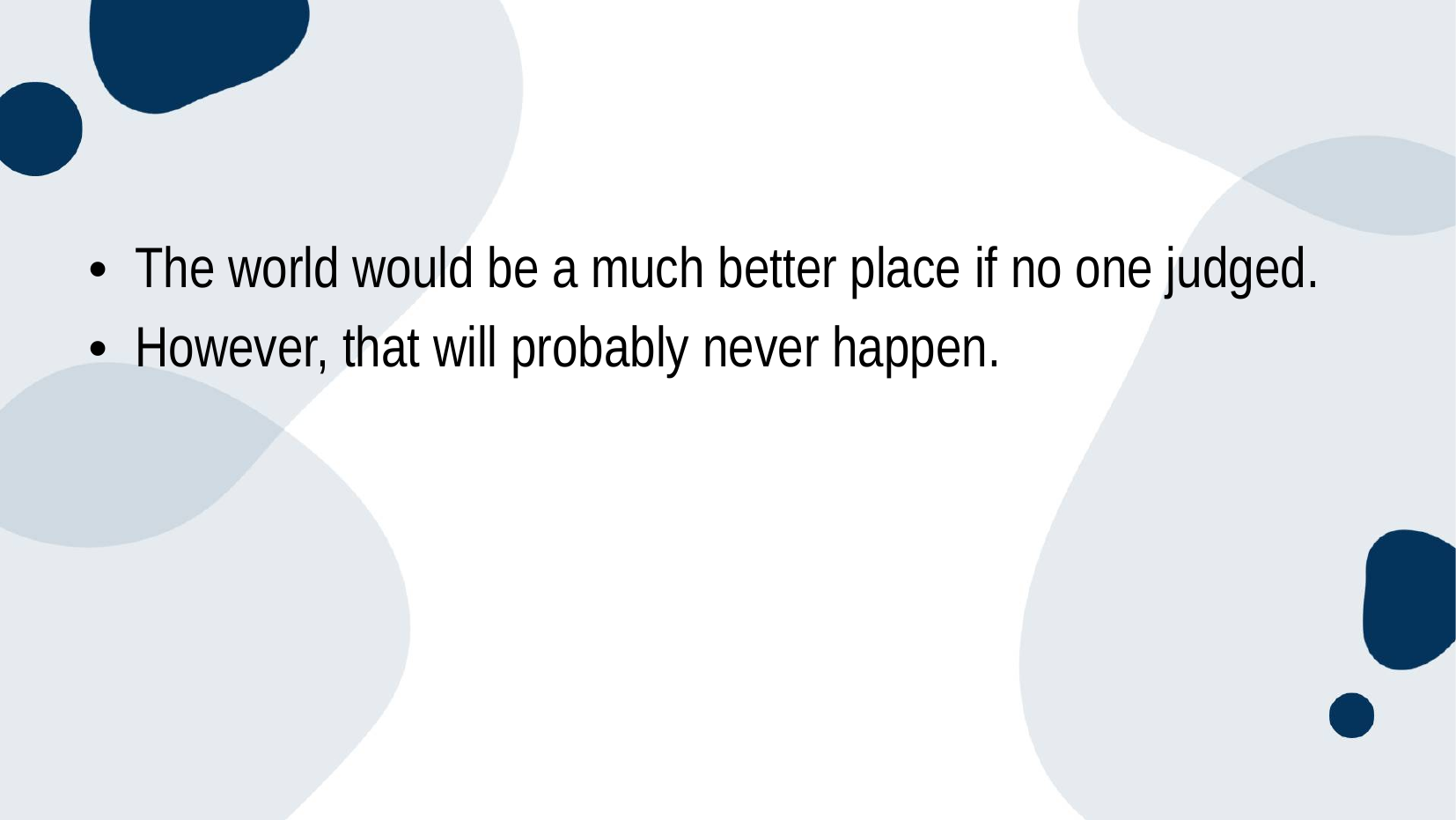

The world would be a much better place if no one judged.
However, that will probably never happen.